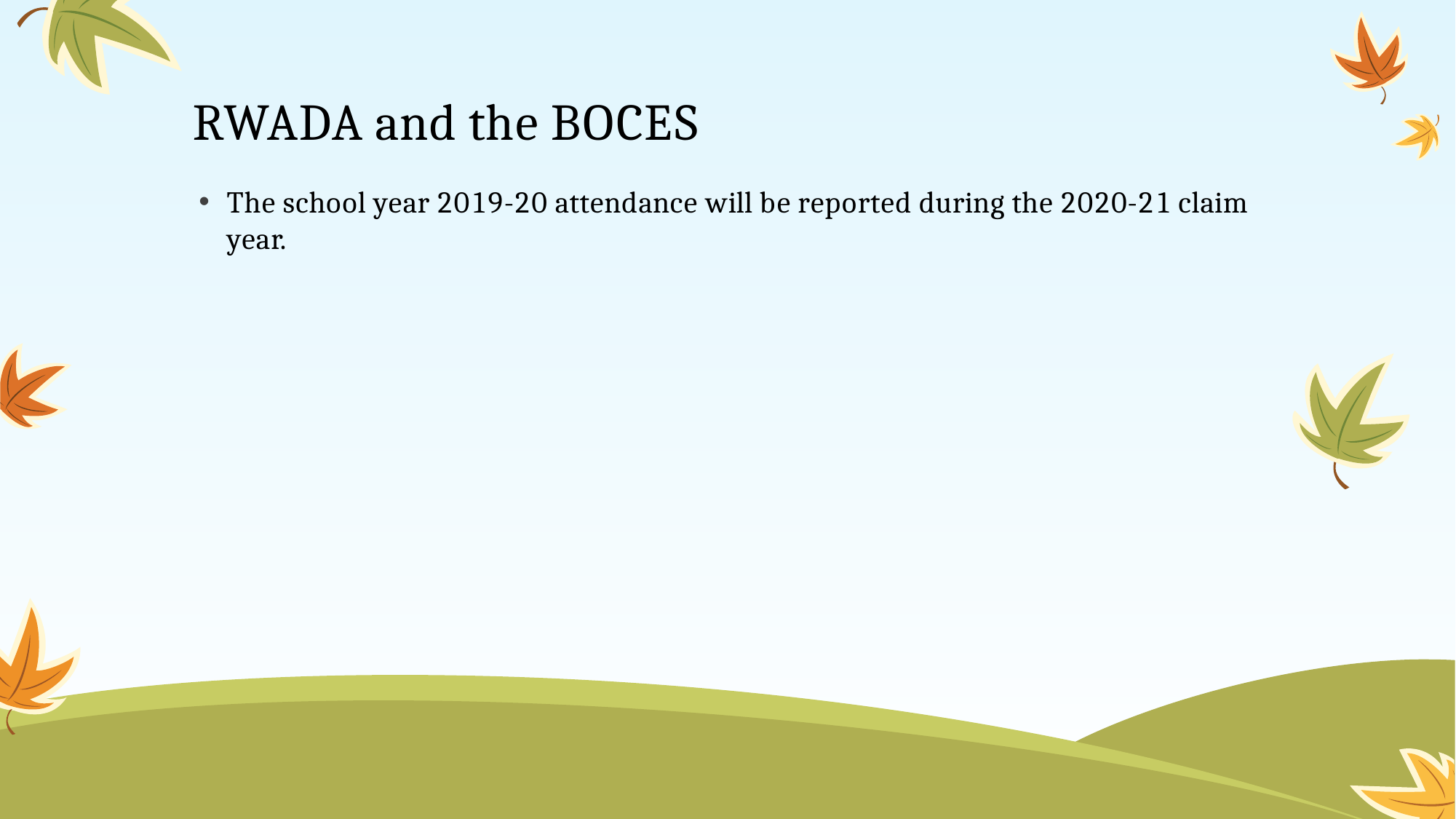

# RWADA and the BOCES
The school year 2019-20 attendance will be reported during the 2020-21 claim year.